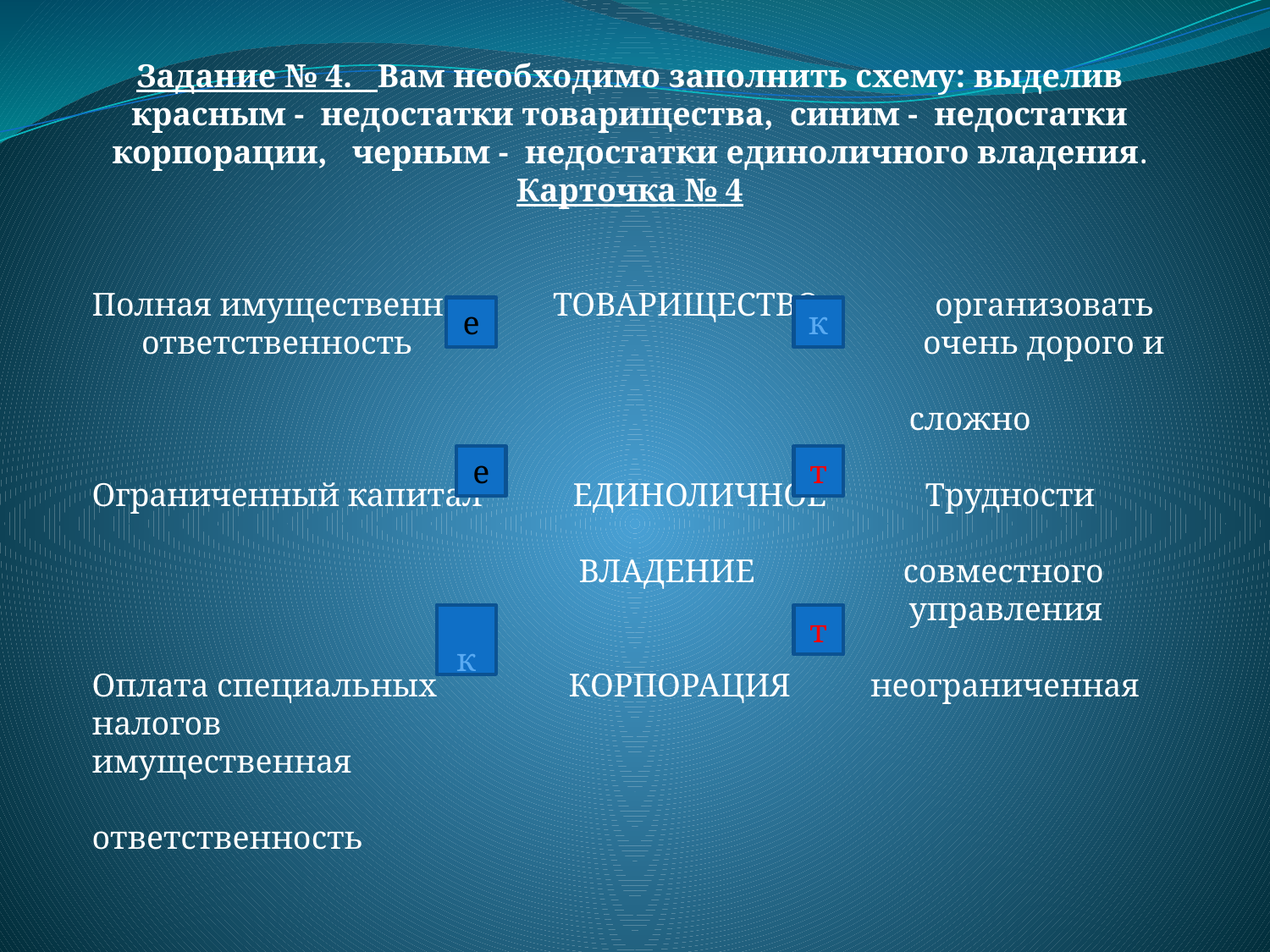

Задание № 4.   Вам необходимо заполнить схему: выделив красным -  недостатки товарищества,  синим -  недостатки корпорации,   черным -  недостатки единоличного владения.
Карточка № 4

 
Полная имущественная         ТОВАРИЩЕСТВО              организовать
      ответственность                                                              очень дорого и
                                                                                                   сложно

Ограниченный капитал           ЕДИНОЛИЧНОЕ            Трудности
                                                           ВЛАДЕНИЕ                  совместного
                                                                                                   управления

Оплата специальных                КОРПОРАЦИЯ	  неограниченная
налогов                                                                                    имущественная
                                                                                                   ответственность
е
к
е
т
кк
т